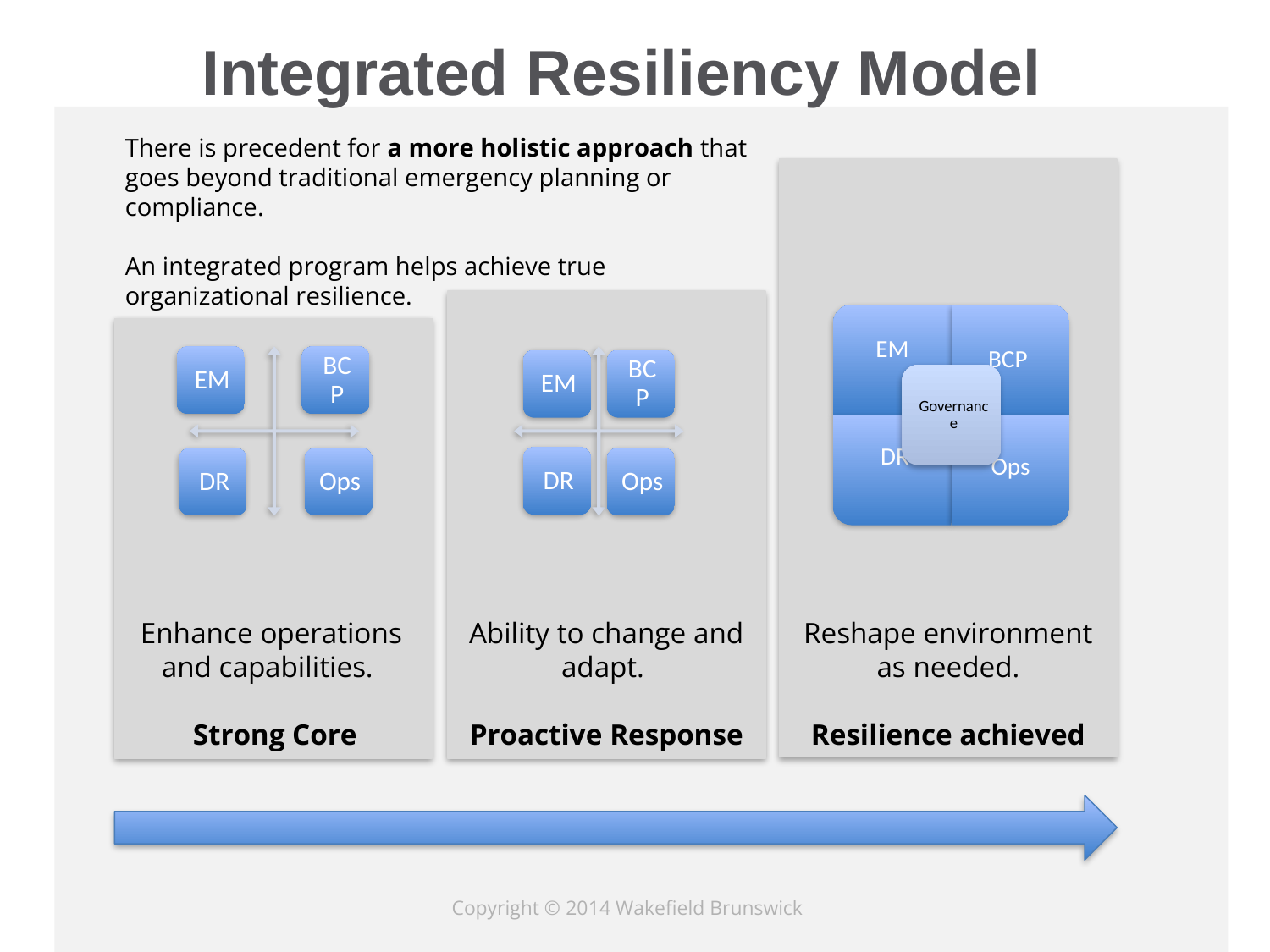

Integrated Resiliency Model

There is precedent for a more holistic approach that goes beyond traditional emergency planning or compliance.

An integrated program helps achieve true organizational resilience.

EM
BCP
DR
Ops
Governance

EM
BCP
DR
Ops
EM
BCP
DR
Ops
Enhance operations and capabilities.

 Strong Core
Ability to change and adapt.

Proactive Response
Reshape environment as needed.

Resilience achieved

Copyright © 2014 Wakefield Brunswick